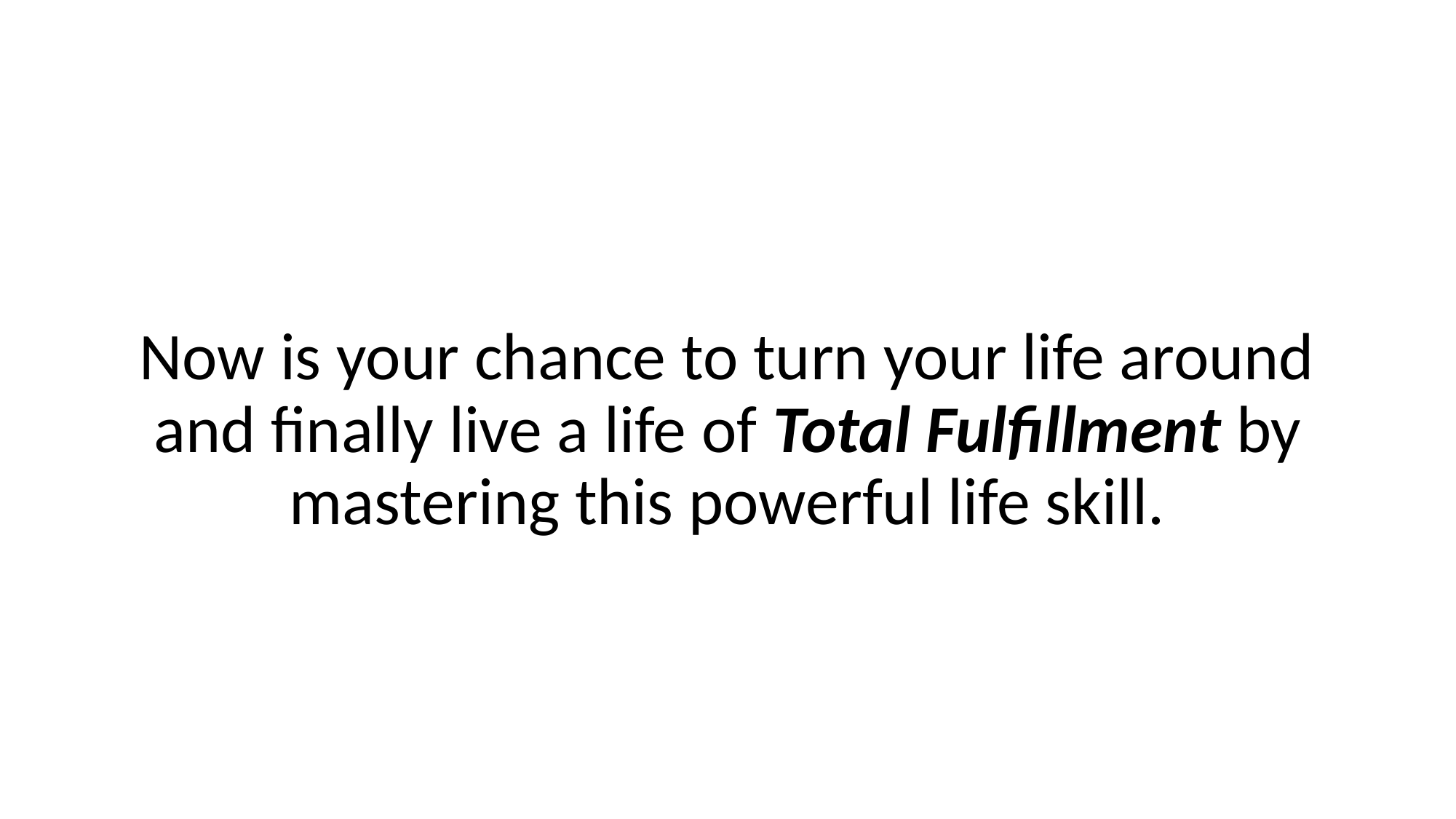

Now is your chance to turn your life around and finally live a life of Total Fulfillment by mastering this powerful life skill.